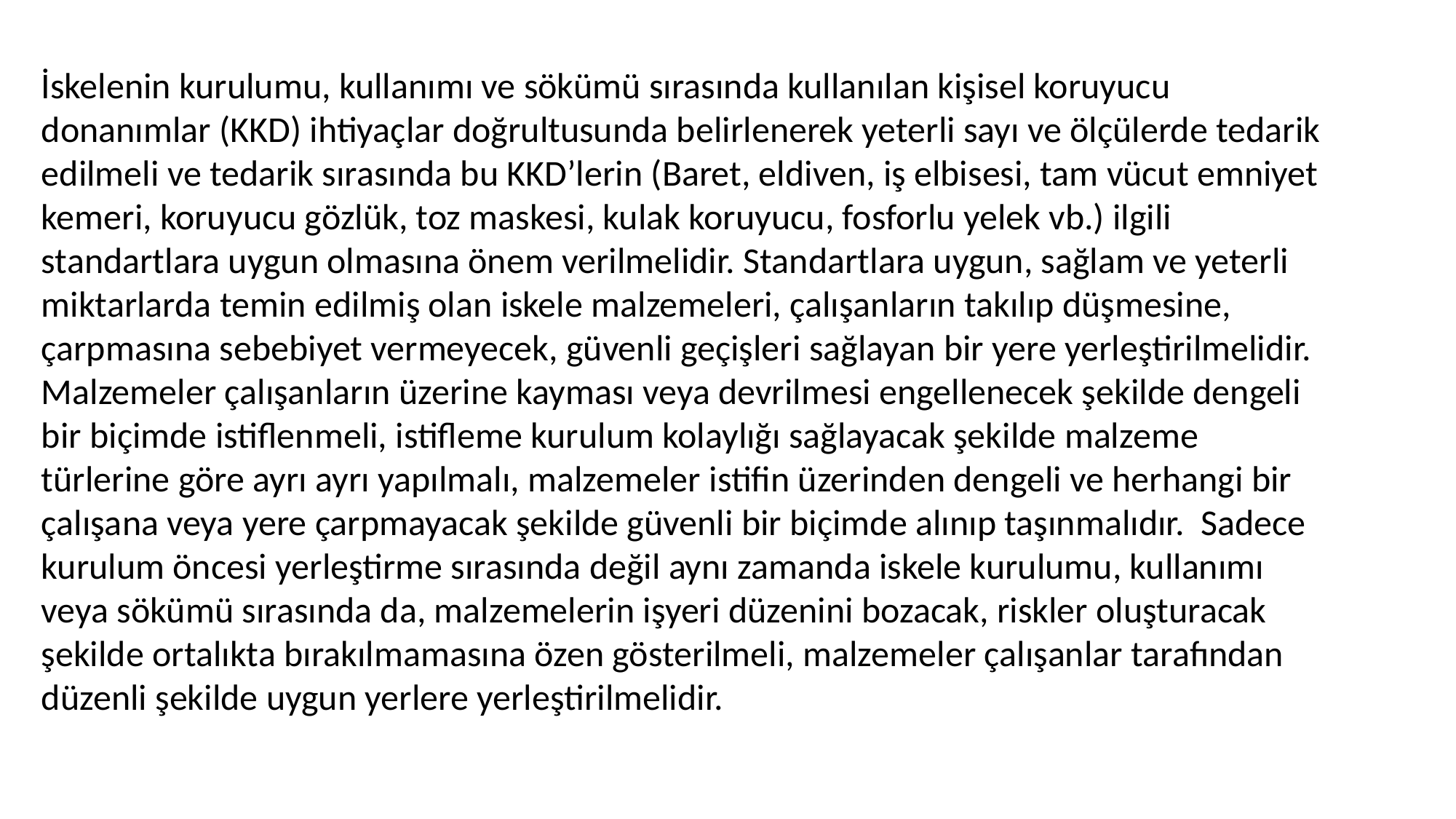

İskelenin kurulumu, kullanımı ve sökümü sırasında kullanılan kişisel koruyucu donanımlar (KKD) ihtiyaçlar doğrultusunda belirlenerek yeterli sayı ve ölçülerde tedarik edilmeli ve tedarik sırasında bu KKD’lerin (Baret, eldiven, iş elbisesi, tam vücut emniyet kemeri, koruyucu gözlük, toz maskesi, kulak koruyucu, fosforlu yelek vb.) ilgili standartlara uygun olmasına önem verilmelidir. Standartlara uygun, sağlam ve yeterli miktarlarda temin edilmiş olan iskele malzemeleri, çalışanların takılıp düşmesine, çarpmasına sebebiyet vermeyecek, güvenli geçişleri sağlayan bir yere yerleştirilmelidir. Malzemeler çalışanların üzerine kayması veya devrilmesi engellenecek şekilde dengeli bir biçimde istiflenmeli, istifleme kurulum kolaylığı sağlayacak şekilde malzeme türlerine göre ayrı ayrı yapılmalı, malzemeler istifin üzerinden dengeli ve herhangi bir çalışana veya yere çarpmayacak şekilde güvenli bir biçimde alınıp taşınmalıdır.  Sadece kurulum öncesi yerleştirme sırasında değil aynı zamanda iskele kurulumu, kullanımı veya sökümü sırasında da, malzemelerin işyeri düzenini bozacak, riskler oluşturacak şekilde ortalıkta bırakılmamasına özen gösterilmeli, malzemeler çalışanlar tarafından düzenli şekilde uygun yerlere yerleştirilmelidir.